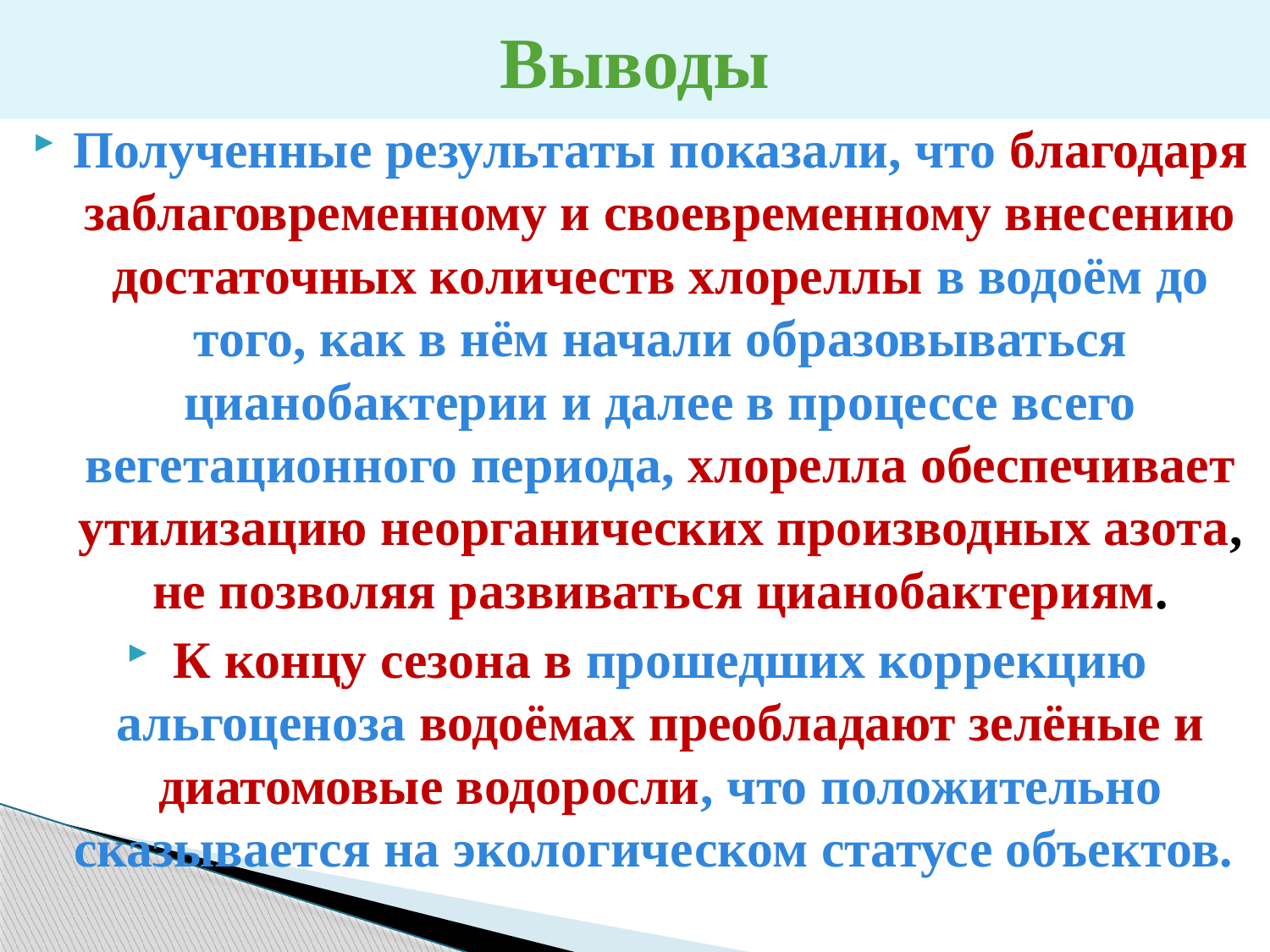

# Выводы
Полученные результаты показали, что благодаря заблаговременному и своевременному внесению достаточных количеств хлореллы в водоём до того, как в нём начали образовываться цианобактерии и далее в процессе всего вегетационного периода, хлорелла обеспечивает утилизацию неорганических производных азота, не позволяя развиваться цианобактериям.
К концу сезона в прошедших коррекцию альгоценоза водоёмах преобладают зелёные и диатомовые водоросли, что положительно сказывается на экологическом статусе объектов.